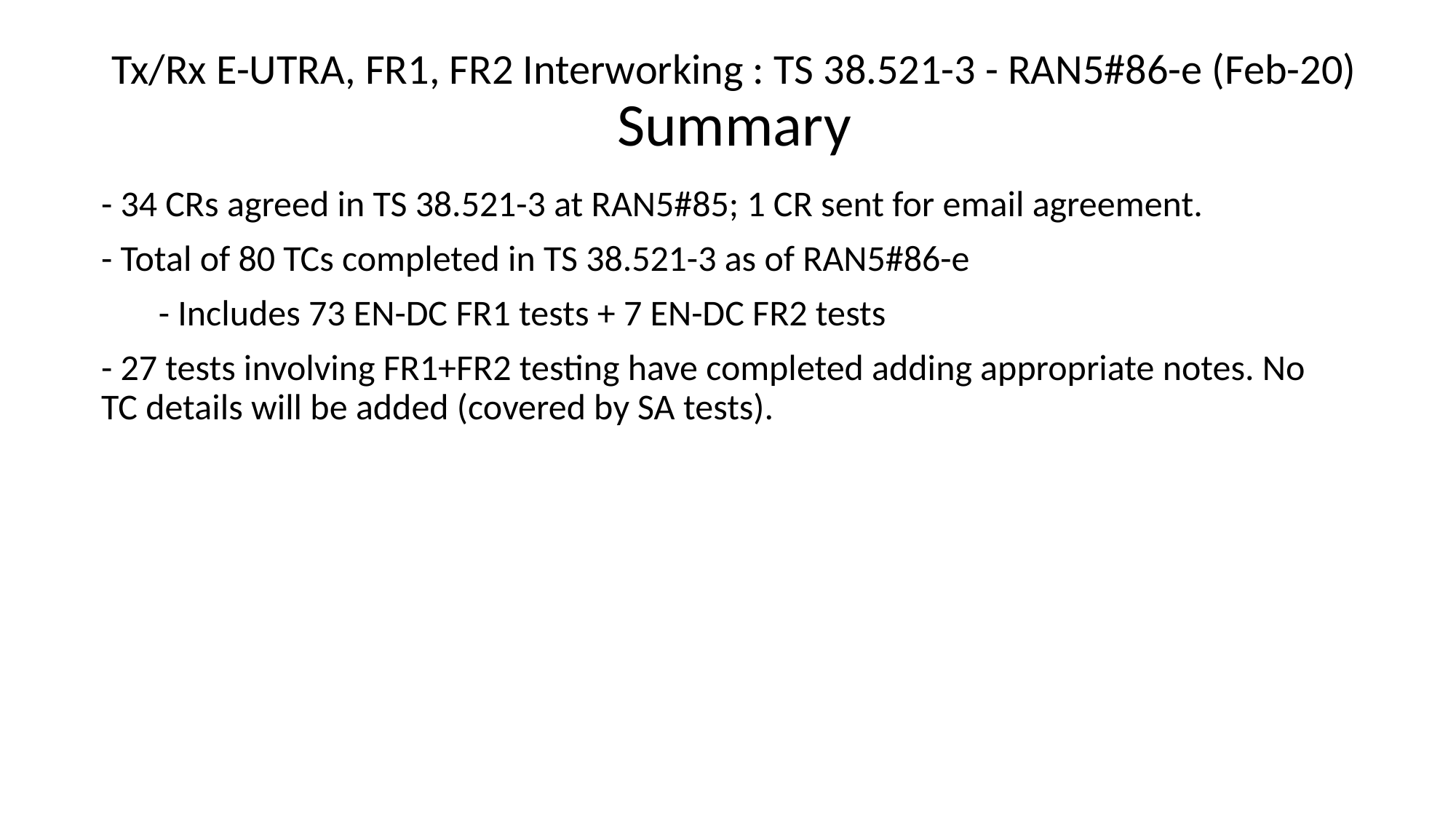

# Tx/Rx E-UTRA, FR1, FR2 Interworking : TS 38.521-3 - RAN5#86-e (Feb-20) Summary
- 34 CRs agreed in TS 38.521-3 at RAN5#85; 1 CR sent for email agreement.
- Total of 80 TCs completed in TS 38.521-3 as of RAN5#86-e
       - Includes 73 EN-DC FR1 tests + 7 EN-DC FR2 tests
- 27 tests involving FR1+FR2 testing have completed adding appropriate notes. No TC details will be added (covered by SA tests).